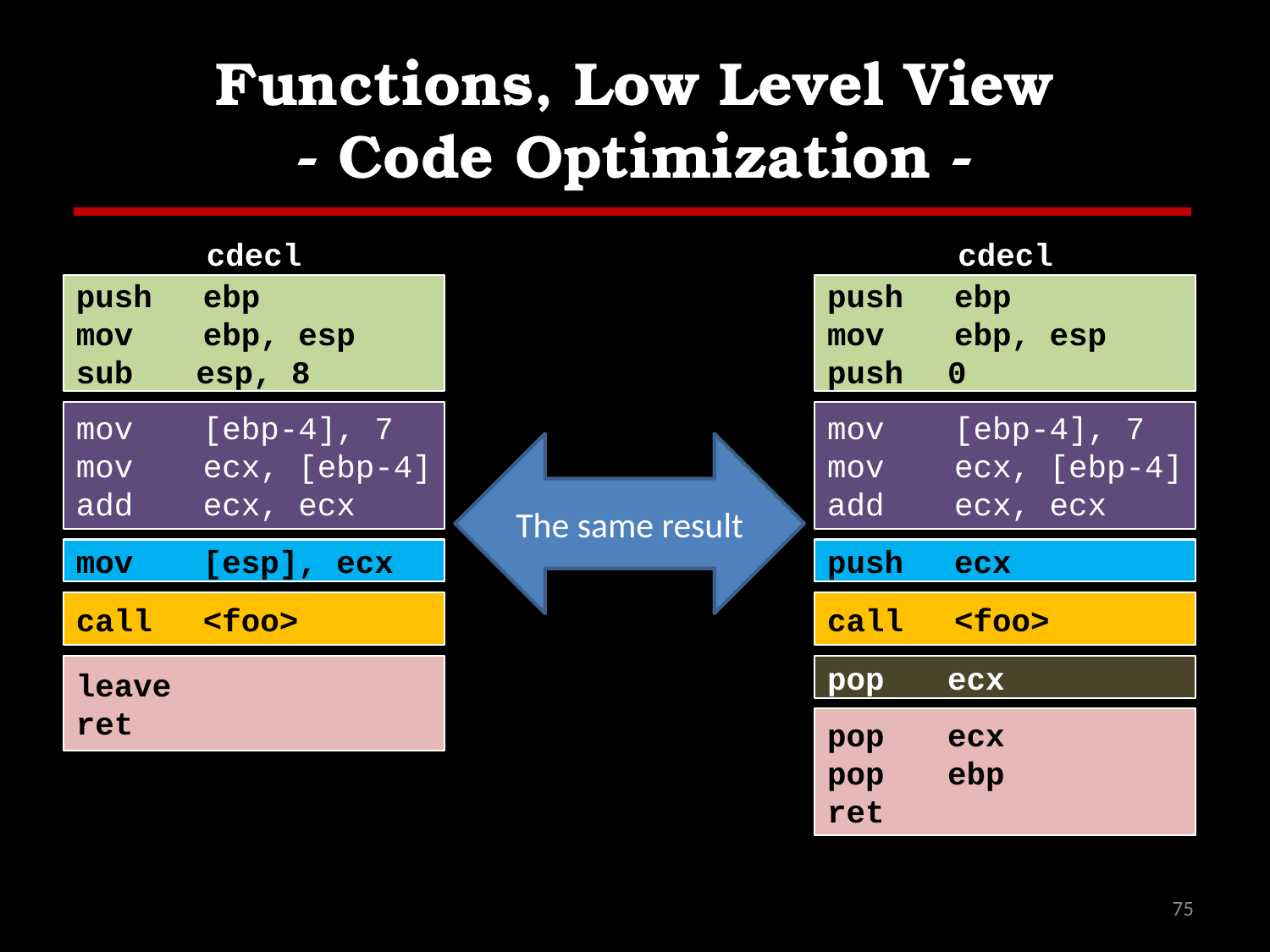

# Functions, Low Level View - Code Optimization -
cdecl
cdecl
push	ebp
mov	ebp, esp
sub	esp, 8
push	ebp
mov	ebp, esp
push	0
mov	[ebp-4], 7
mov	ecx, [ebp-4]
add	ecx, ecx
mov	[ebp-4], 7
mov	ecx, [ebp-4]
add	ecx, ecx
The same result
mov	[esp], ecx
push	ecx
call	<foo>
call	<foo>
leave
ret
pop	ecx
pop	ecx
pop	ebp
ret
75